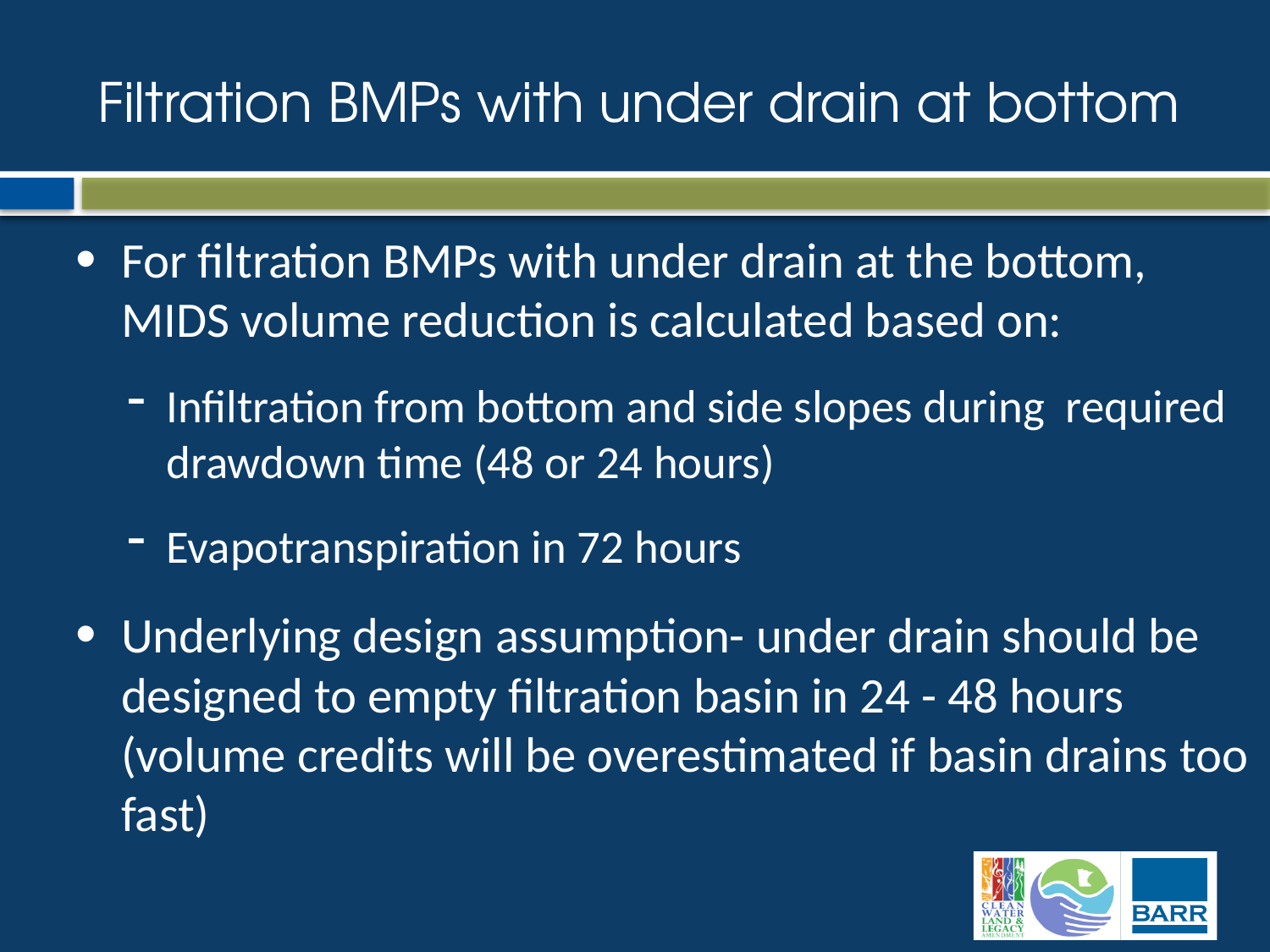

# Filtration BMPs with under drain at bottom
For filtration BMPs with under drain at the bottom, MIDS volume reduction is calculated based on:
Infiltration from bottom and side slopes during  required drawdown time (48 or 24 hours)
Evapotranspiration in 72 hours
Underlying design assumption- under drain should be designed to empty filtration basin in 24 - 48 hours (volume credits will be overestimated if basin drains too fast)